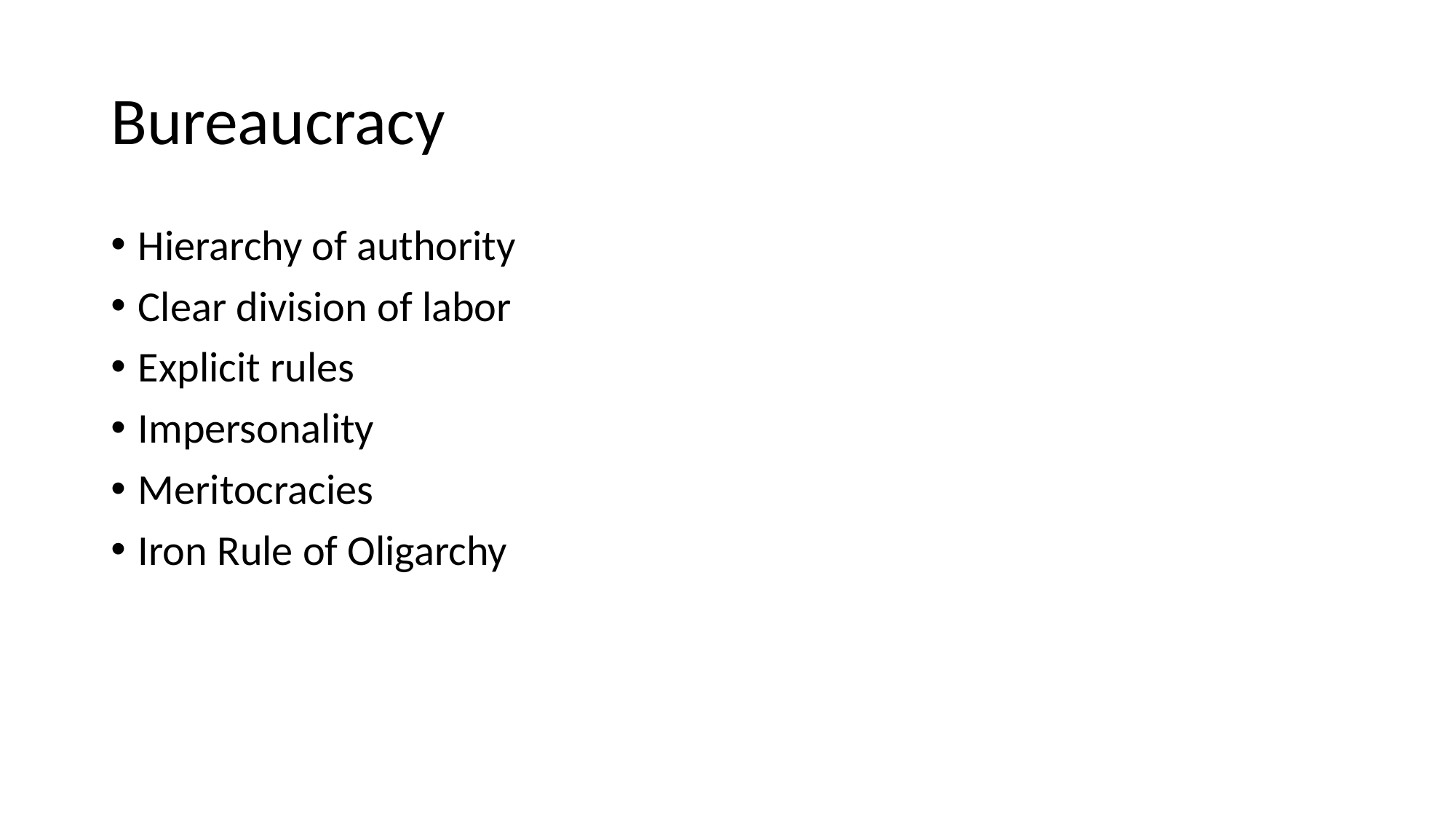

# Bureaucracy
Hierarchy of authority
Clear division of labor
Explicit rules
Impersonality
Meritocracies
Iron Rule of Oligarchy